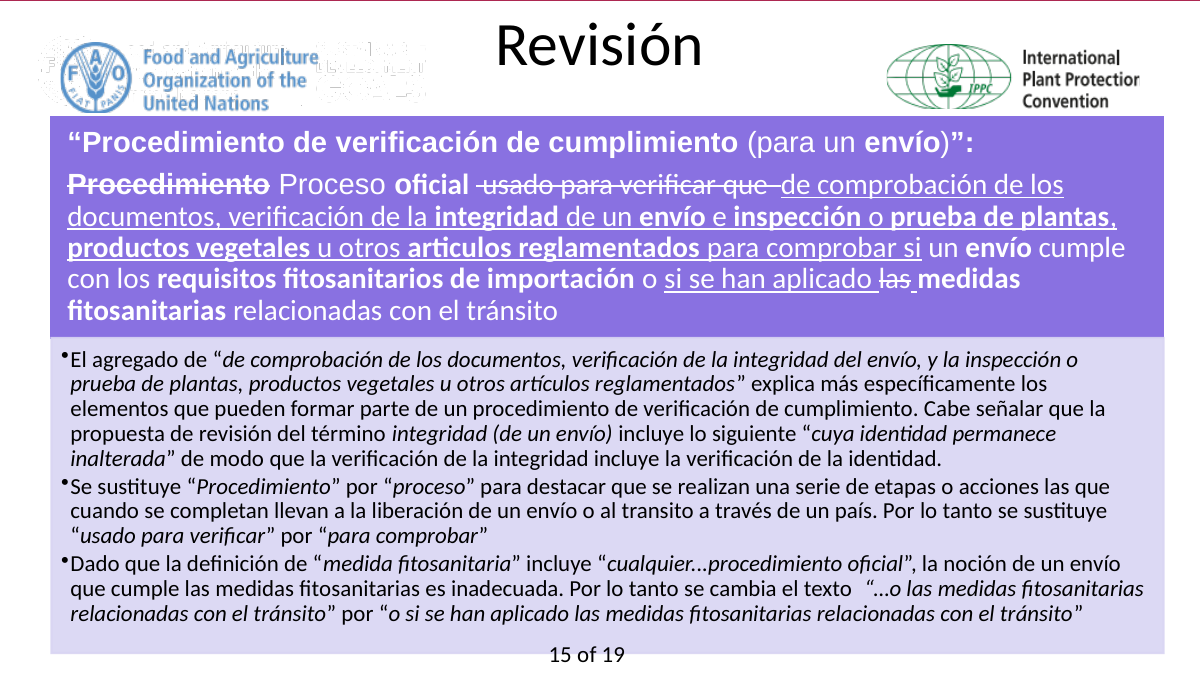

Revisión
“Procedimiento de verificación de cumplimiento (para un envío)”:
Procedimiento Proceso oficial  usado para verificar que  de comprobación de los documentos, verificación de la integridad de un envío e inspección o prueba de plantas, productos vegetales u otros articulos reglamentados para comprobar si un envío cumple con los requisitos fitosanitarios de importación o si se han aplicado las medidas fitosanitarias relacionadas con el tránsito
El agregado de “de comprobación de los documentos, verificación de la integridad del envío, y la inspección o prueba de plantas, productos vegetales u otros artículos reglamentados” explica más específicamente los elementos que pueden formar parte de un procedimiento de verificación de cumplimiento. Cabe señalar que la propuesta de revisión del término integridad (de un envío) incluye lo siguiente “cuya identidad permanece inalterada” de modo que la verificación de la integridad incluye la verificación de la identidad.
Se sustituye “Procedimiento” por “proceso” para destacar que se realizan una serie de etapas o acciones las que cuando se completan llevan a la liberación de un envío o al transito a través de un país. Por lo tanto se sustituye “usado para verificar” por “para comprobar”
Dado que la definición de “medida fitosanitaria” incluye “cualquier...procedimiento oficial”, la noción de un envío que cumple las medidas fitosanitarias es inadecuada. Por lo tanto se cambia el texto  “…o las medidas fitosanitarias relacionadas con el tránsito” por “o si se han aplicado las medidas fitosanitarias relacionadas con el tránsito”
15 of 19